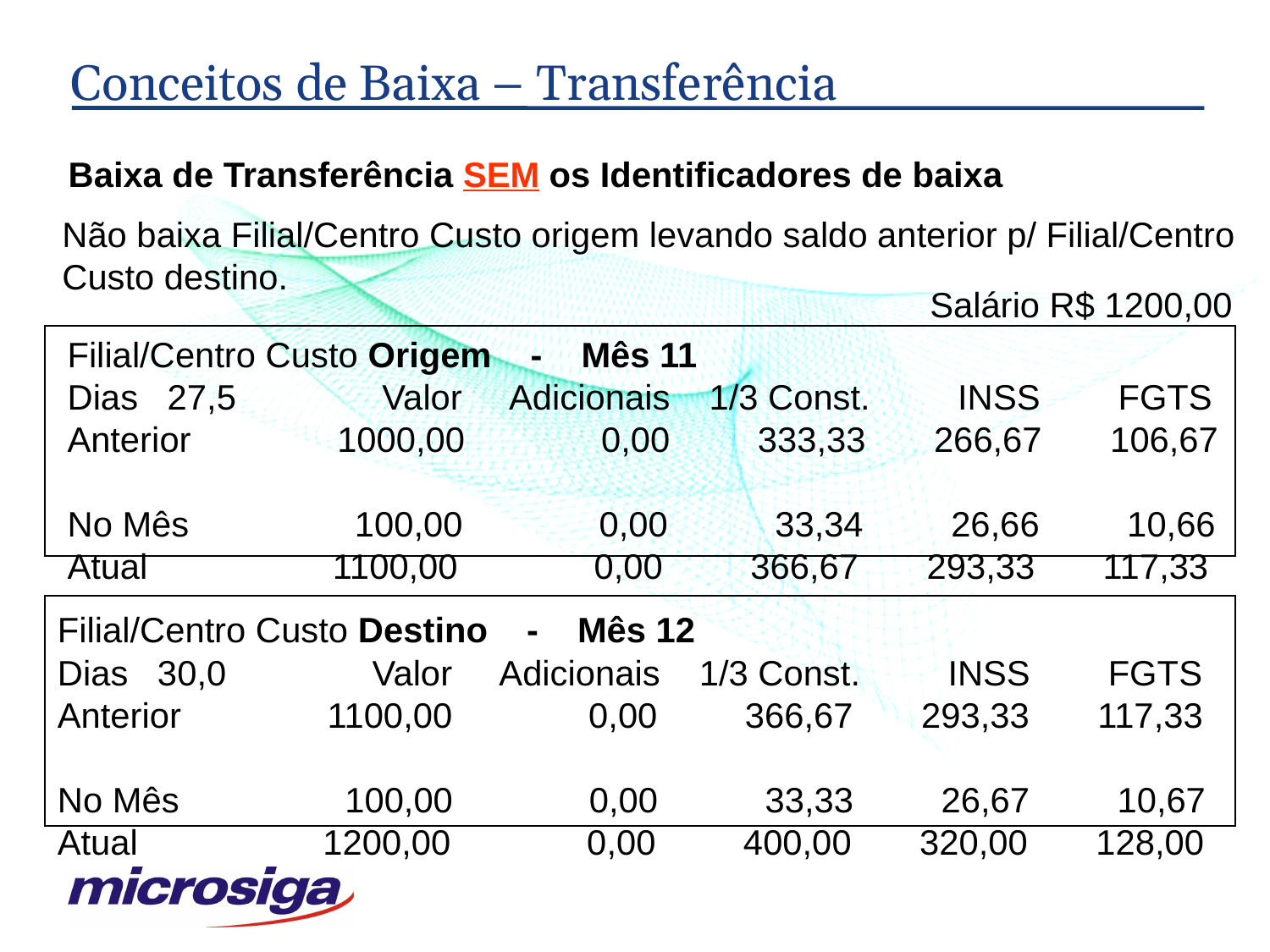

# Conceitos de Baixa – Transferência

Baixa de Transferência SEM os Identificadores de baixa

Não baixa Filial/Centro Custo origem levando saldo anterior p/ Filial/Centro
Custo destino.

Salário R$ 1200,00

Filial/Centro Custo Origem    -    Mês 11
Dias   27,5               Valor     Adicionais    1/3 Const.         INSS        FGTS
Anterior               1000,00              0,00         333,33       266,67       106,67
No Mês                 100,00              0,00           33,34         26,66         10,66
Atual                   1100,00              0,00         366,67       293,33       117,33

Filial/Centro Custo Destino    -    Mês 12
Dias   30,0               Valor     Adicionais    1/3 Const.         INSS        FGTS
Anterior               1100,00              0,00         366,67       293,33       117,33
No Mês                 100,00              0,00           33,33         26,67         10,67
Atual                   1200,00              0,00         400,00       320,00       128,00